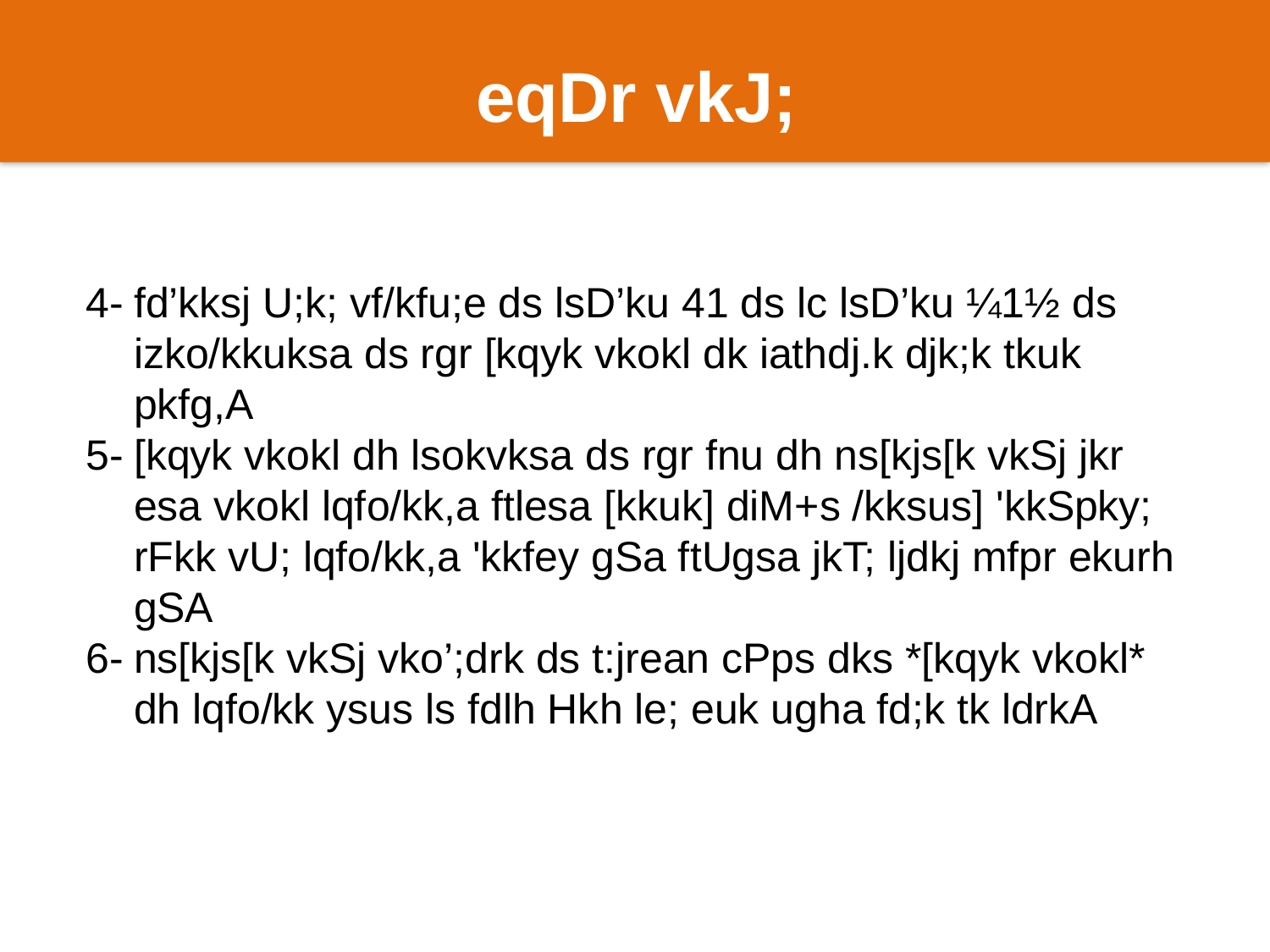

eqDr vkJ;
4-	fd’kksj U;k; vf/kfu;e ds lsD’ku 41 ds lc lsD’ku ¼1½ ds izko/kkuksa ds rgr [kqyk vkokl dk iathdj.k djk;k tkuk pkfg,A
5-	[kqyk vkokl dh lsokvksa ds rgr fnu dh ns[kjs[k vkSj jkr esa vkokl lqfo/kk,a ftlesa [kkuk] diM+s /kksus] 'kkSpky; rFkk vU; lqfo/kk,a 'kkfey gSa ftUgsa jkT; ljdkj mfpr ekurh gSA
6-	ns[kjs[k vkSj vko’;drk ds t:jrean cPps dks *[kqyk vkokl* dh lqfo/kk ysus ls fdlh Hkh le; euk ugha fd;k tk ldrkA